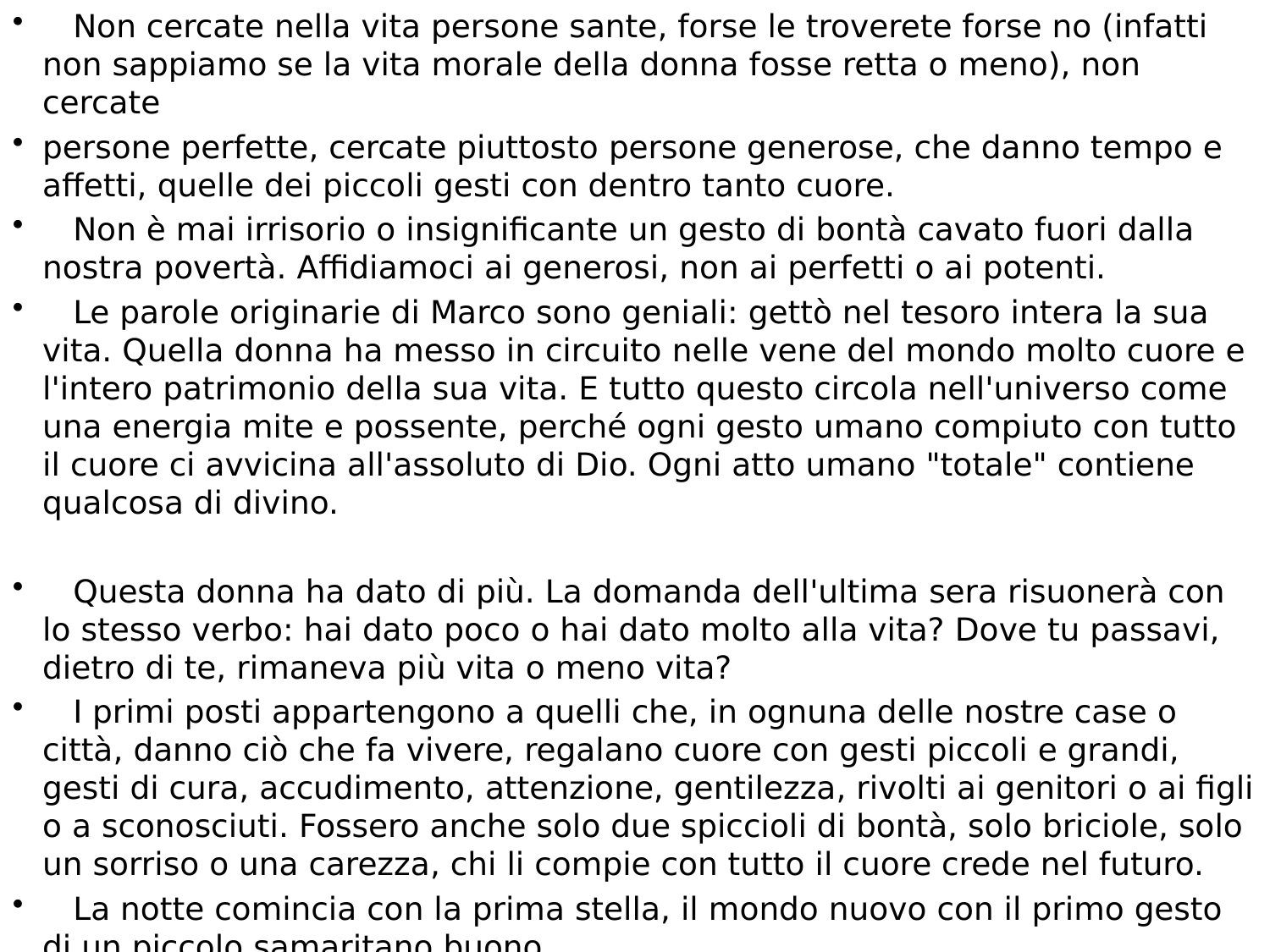

Non cercate nella vita persone sante, forse le troverete forse no (infatti non sappiamo se la vita morale della donna fosse retta o meno), non cercate
persone perfette, cercate piuttosto persone generose, che danno tempo e affetti, quelle dei piccoli gesti con dentro tanto cuore.
   Non è mai irrisorio o insignificante un gesto di bontà cavato fuori dalla nostra povertà. Affidiamoci ai generosi, non ai perfetti o ai potenti.
   Le parole originarie di Marco sono geniali: gettò nel tesoro intera la sua vita. Quella donna ha messo in circuito nelle vene del mondo molto cuore e l'intero patrimonio della sua vita. E tutto questo circola nell'universo come una energia mite e possente, perché ogni gesto umano compiuto con tutto il cuore ci avvicina all'assoluto di Dio. Ogni atto umano "totale" contiene qualcosa di divino.

   Questa donna ha dato di più. La domanda dell'ultima sera risuonerà con lo stesso verbo: hai dato poco o hai dato molto alla vita? Dove tu passavi, dietro di te, rimaneva più vita o meno vita?
   I primi posti appartengono a quelli che, in ognuna delle nostre case o città, danno ciò che fa vivere, regalano cuore con gesti piccoli e grandi, gesti di cura, accudimento, attenzione, gentilezza, rivolti ai genitori o ai figli o a sconosciuti. Fossero anche solo due spiccioli di bontà, solo briciole, solo un sorriso o una carezza, chi li compie con tutto il cuore crede nel futuro.
   La notte comincia con la prima stella, il mondo nuovo con il primo gesto di un piccolo samaritano buono.